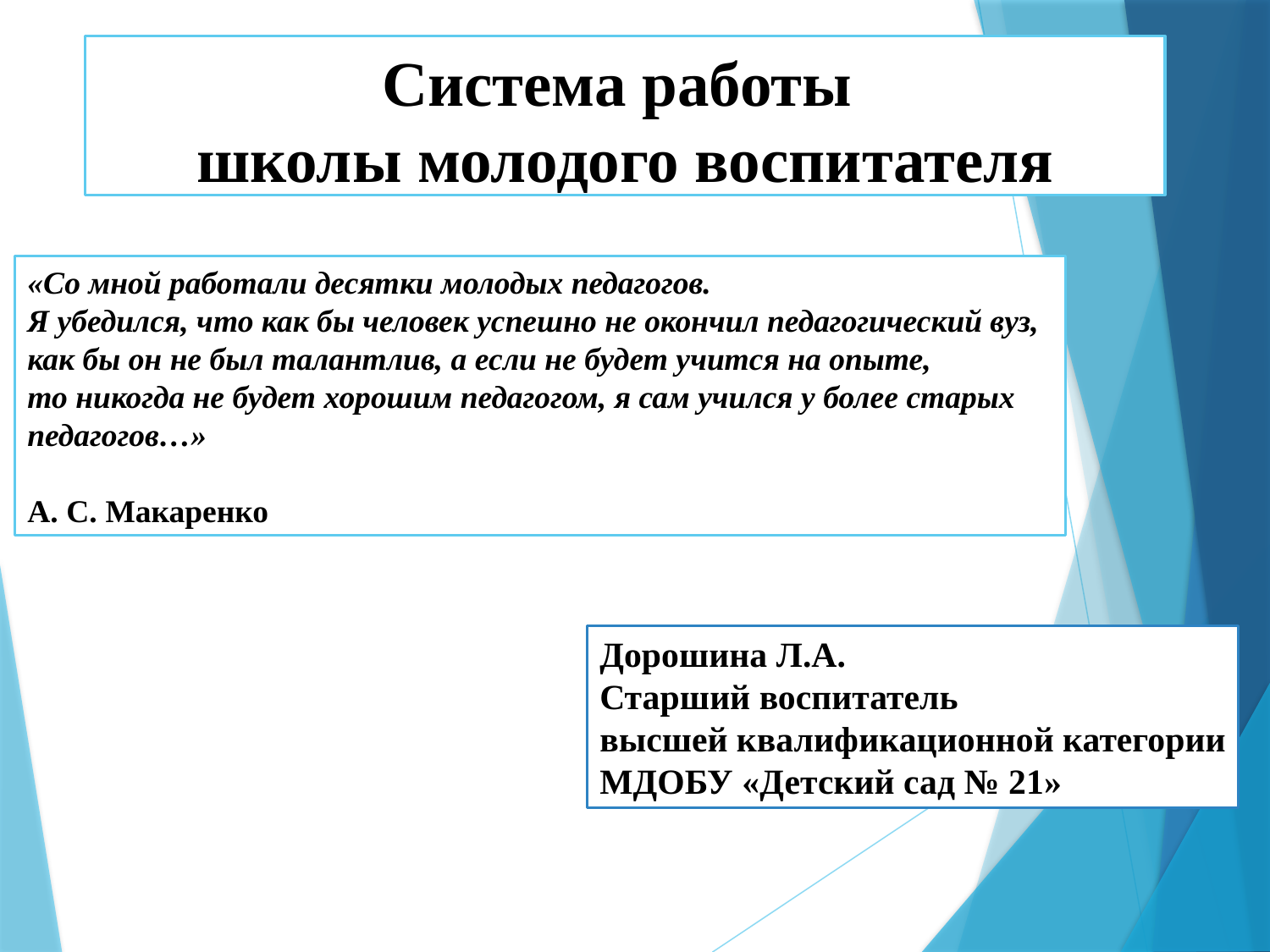

# Система работы школы молодого воспитателя
«Со мной работали десятки молодых педагогов.
Я убедился, что как бы человек успешно не окончил педагогический вуз,
как бы он не был талантлив, а если не будет учится на опыте,
то никогда не будет хорошим педагогом, я сам учился у более старых педагогов…»

А. С. Макаренко
Дорошина Л.А.
Старший воспитатель
высшей квалификационной категории
МДОБУ «Детский сад № 21»